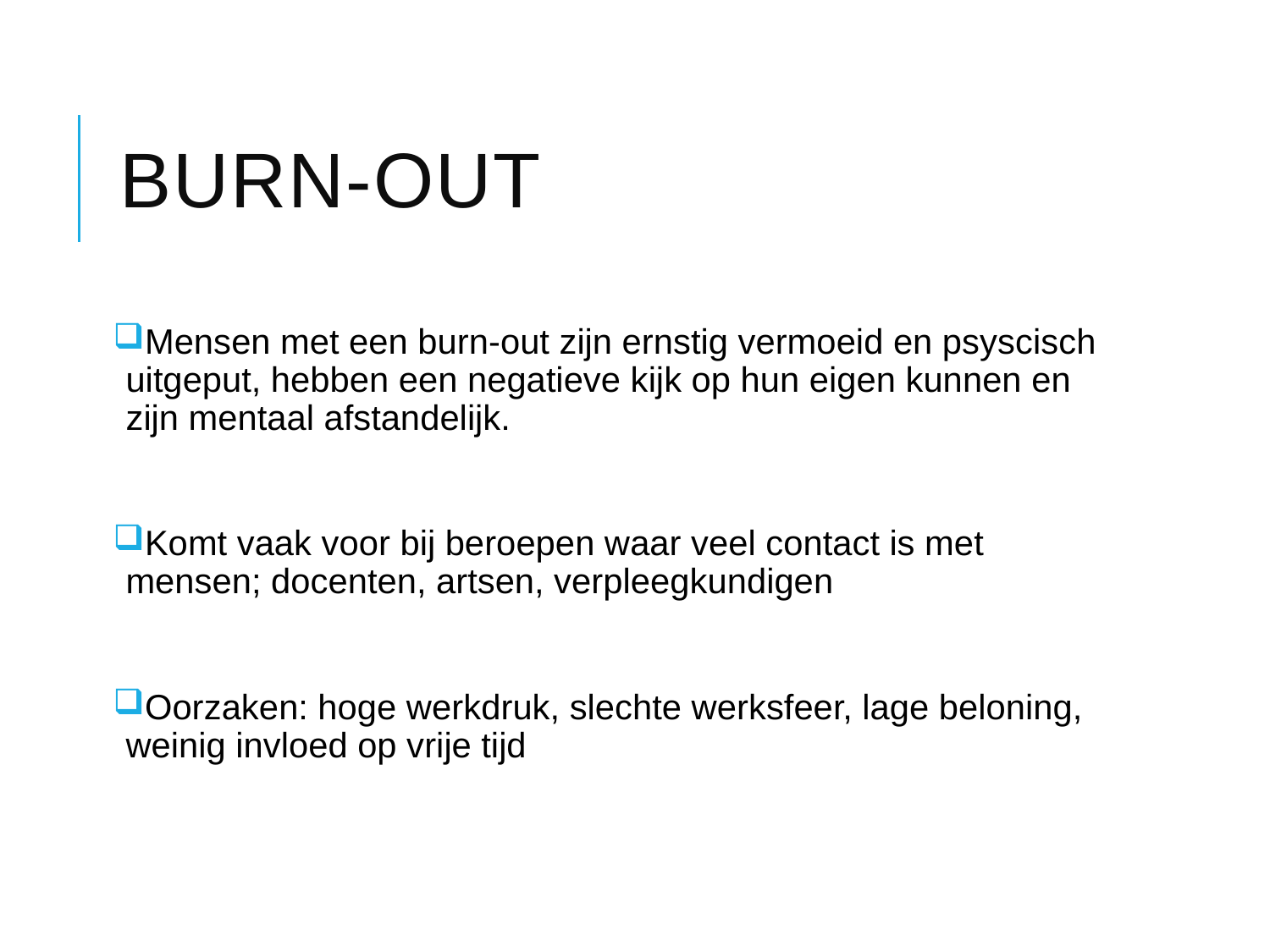

# Burn-out
Mensen met een burn-out zijn ernstig vermoeid en psyscisch uitgeput, hebben een negatieve kijk op hun eigen kunnen en zijn mentaal afstandelijk.

Komt vaak voor bij beroepen waar veel contact is met mensen; docenten, artsen, verpleegkundigen

Oorzaken: hoge werkdruk, slechte werksfeer, lage beloning, weinig invloed op vrije tijd